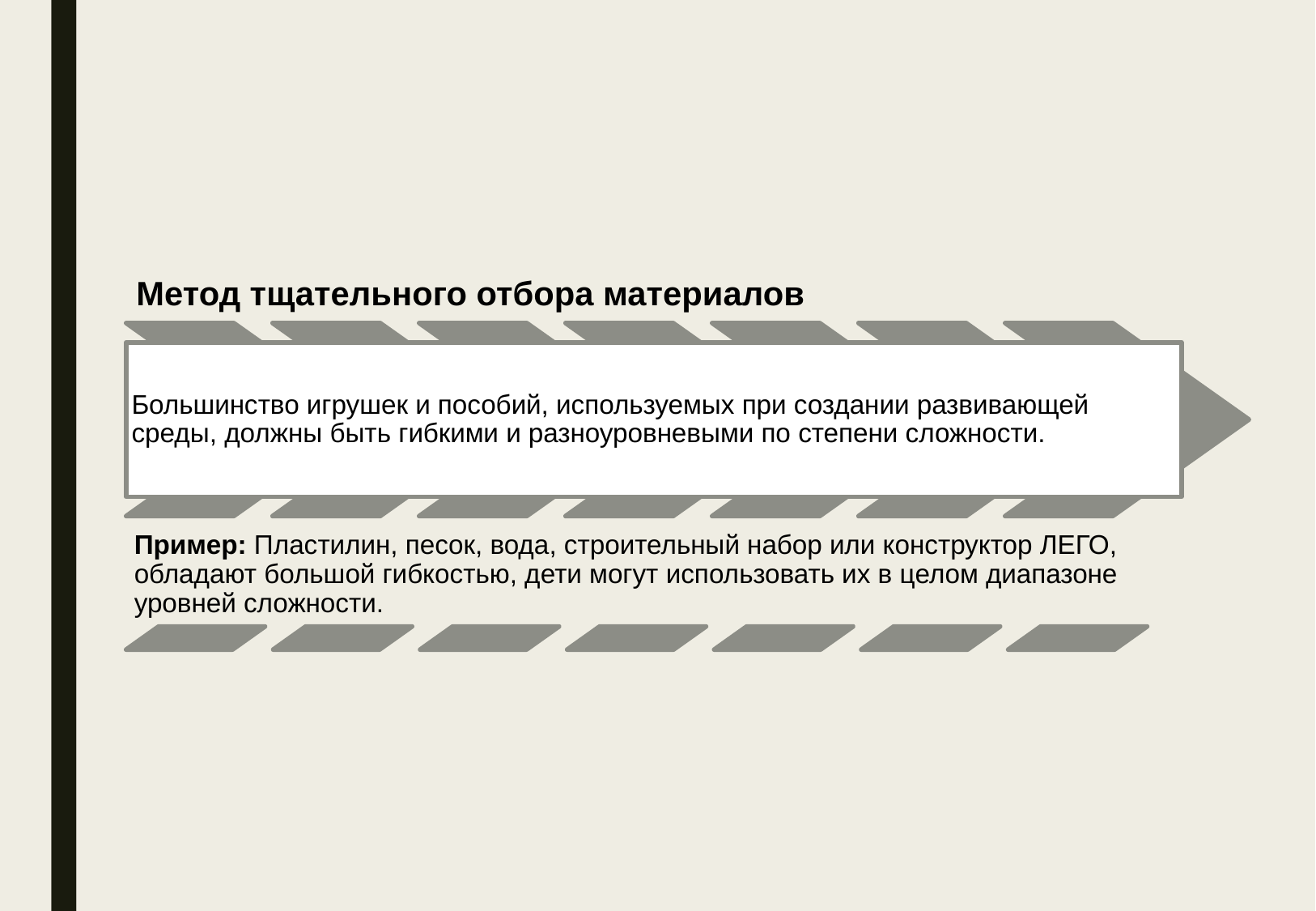

Метод тщательного отбора материалов
Большинство игрушек и пособий, используемых при создании развивающей среды, должны быть гибкими и разноуровневыми по степени сложности.
Пример: Пластилин, песок, вода, строительный набор или конструктор ЛЕГО, обладают большой гибкостью, дети могут использовать их в целом диапазоне уровней сложности.